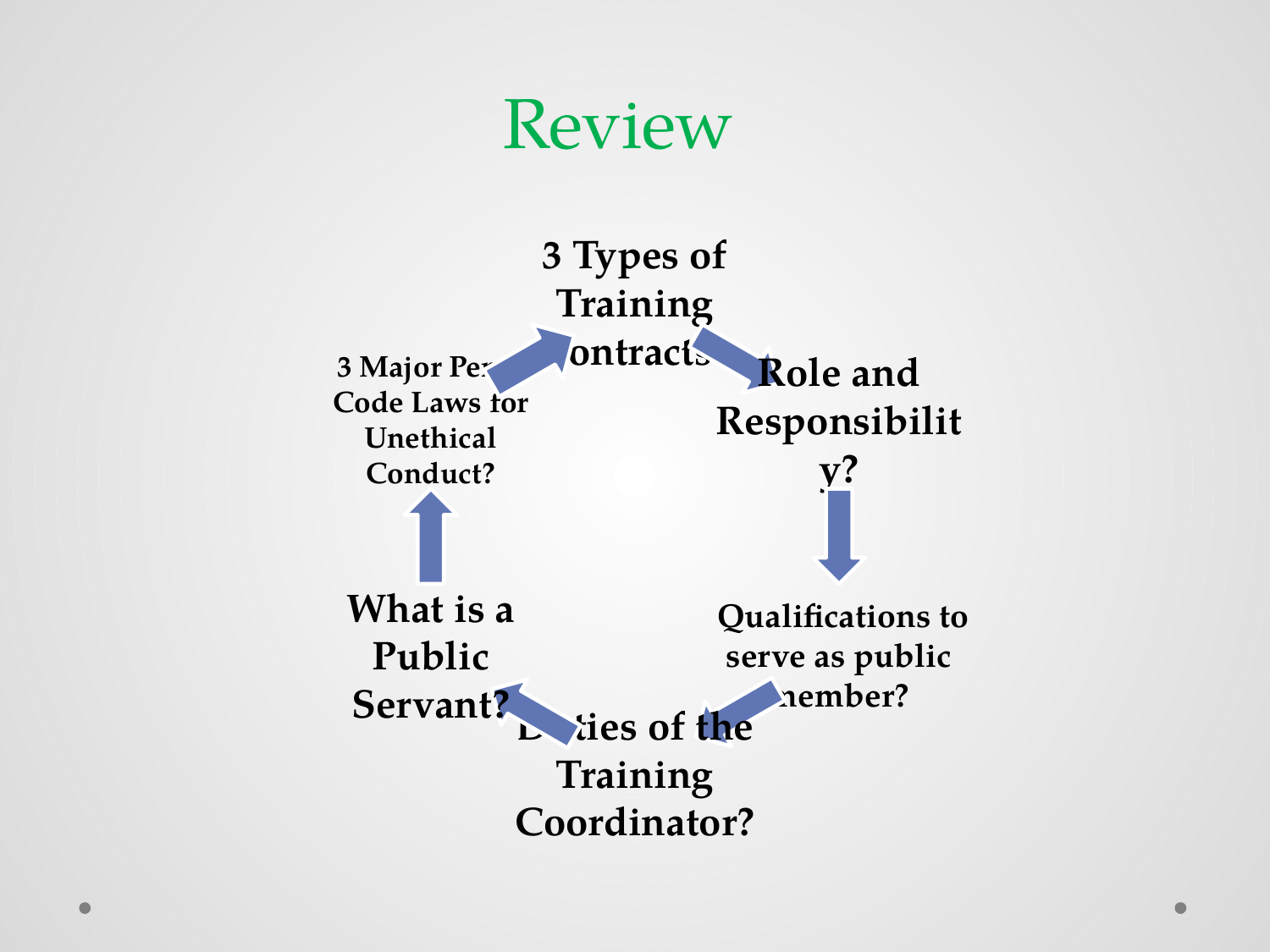

# Review
Role and Responsibility?
 Qualifications to serve as public member?
Duties of the Training Coordinator?
What is a Public Servant?